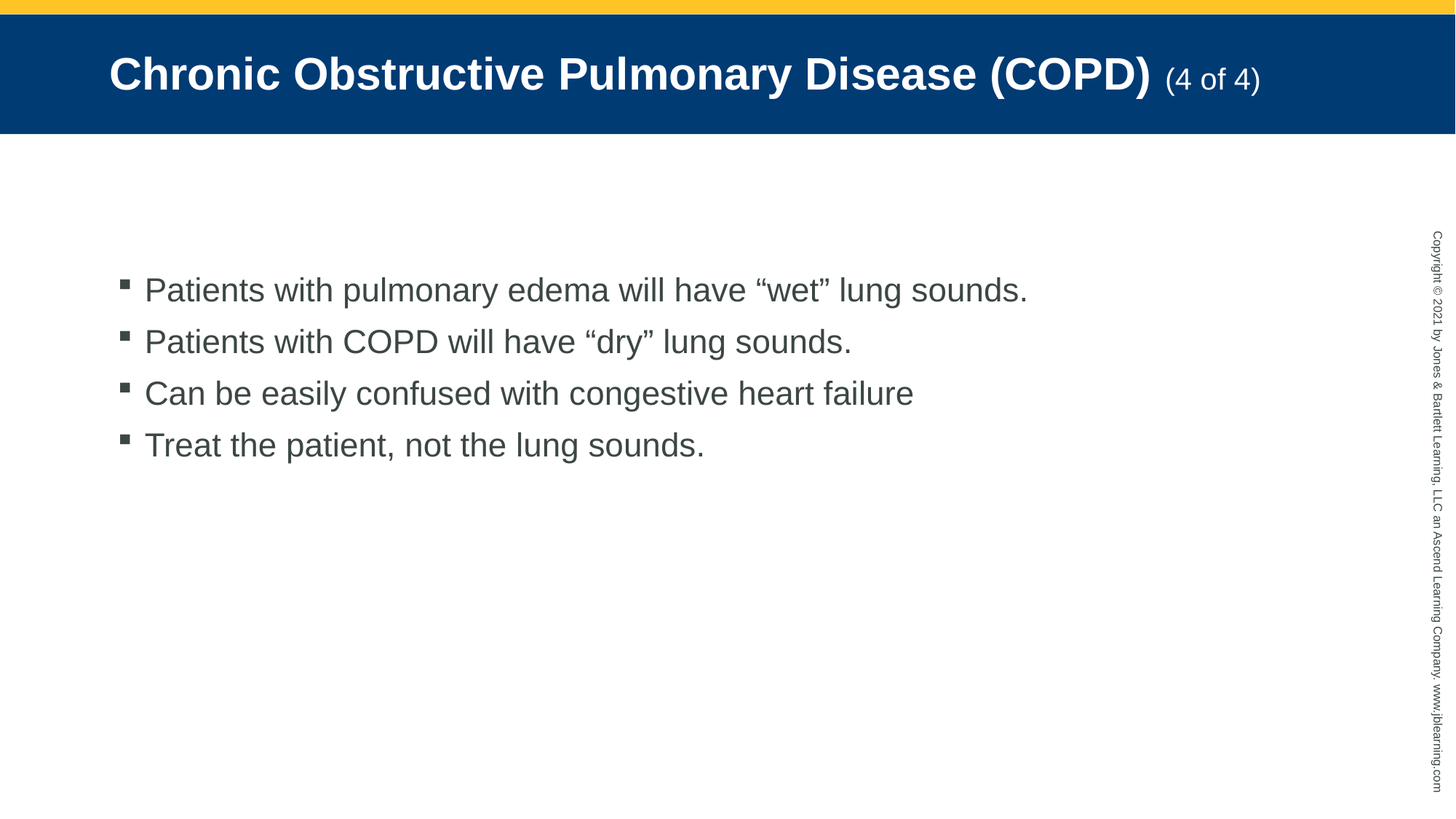

# Chronic Obstructive Pulmonary Disease (COPD) (4 of 4)
Patients with pulmonary edema will have “wet” lung sounds.
Patients with COPD will have “dry” lung sounds.
Can be easily confused with congestive heart failure
Treat the patient, not the lung sounds.